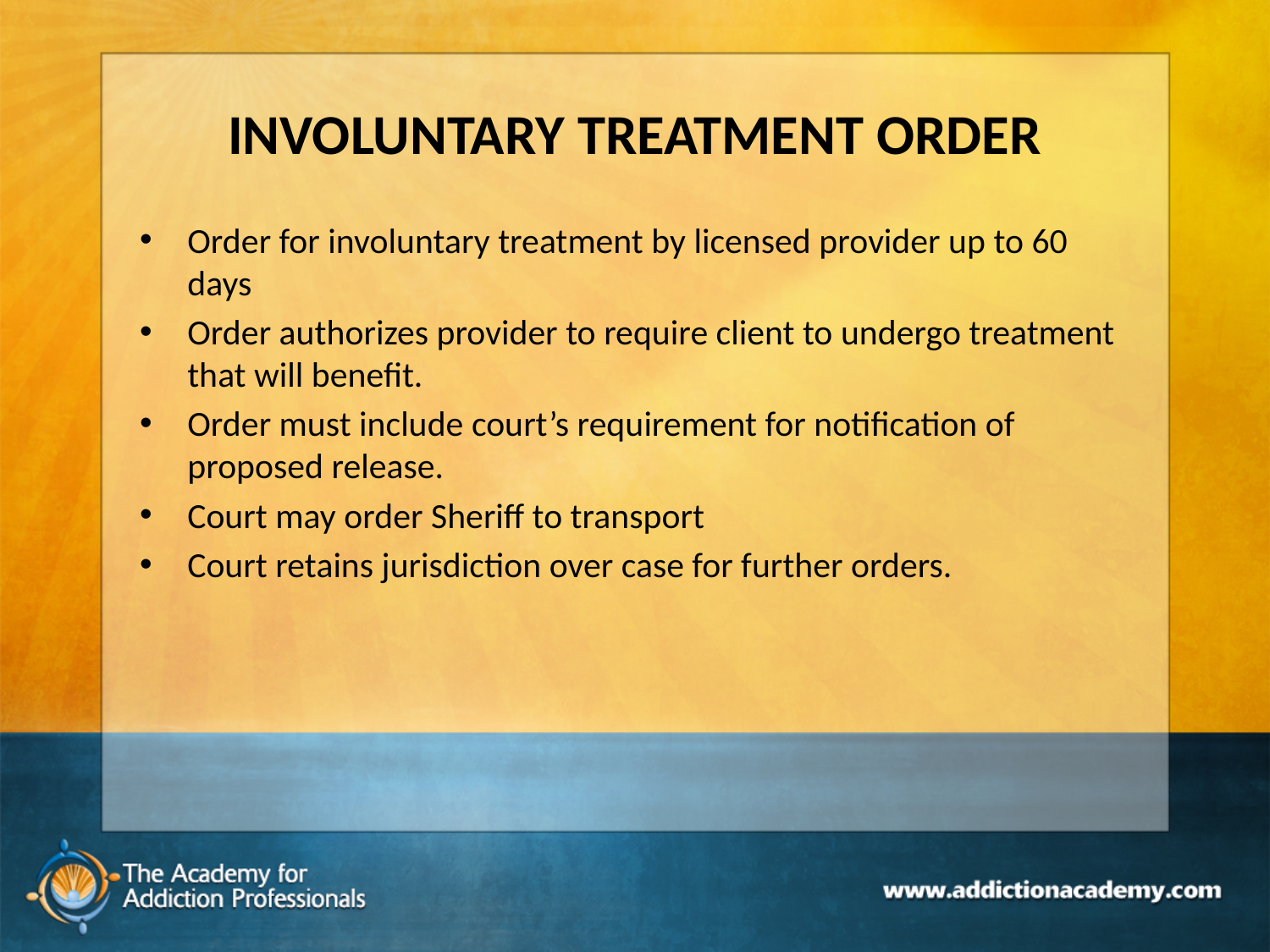

# INVOLUNTARY TREATMENT ORDER
Order for involuntary treatment by licensed provider up to 60 days
Order authorizes provider to require client to undergo treatment that will benefit.
Order must include court’s requirement for notification of proposed release.
Court may order Sheriff to transport
Court retains jurisdiction over case for further orders.
150